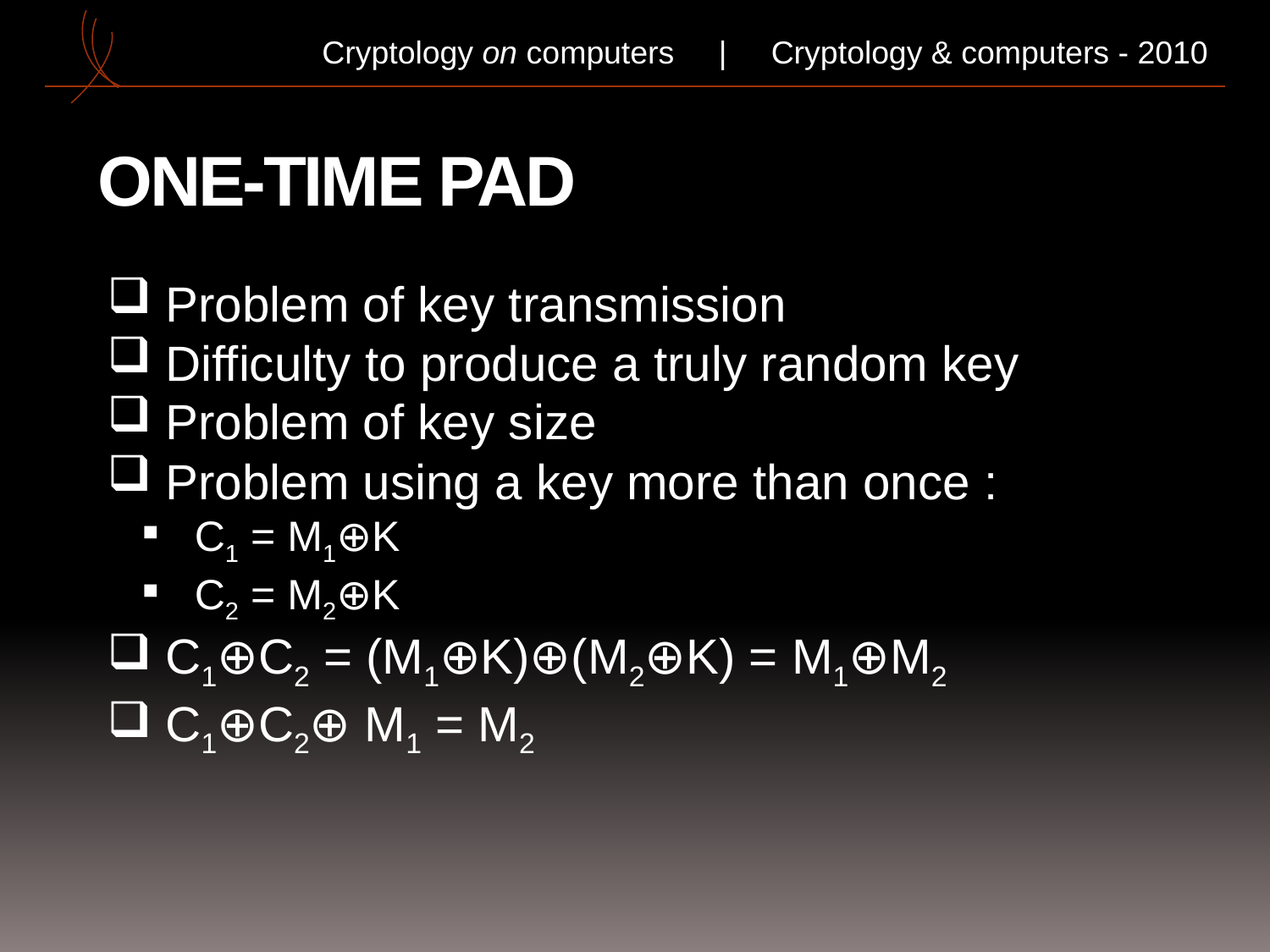

Cryptology on computers     |     Cryptology & computers - 2010
# One-time pad
 Problem of key transmission
 Difficulty to produce a truly random key
 Problem of key size
 Problem using a key more than once :
  C1 = M1⊕K
  C2 = M2⊕K
 C1⊕C2 = (M1⊕K)⊕(M2⊕K) = M1⊕M2
 C1⊕C2⊕ M1 = M2